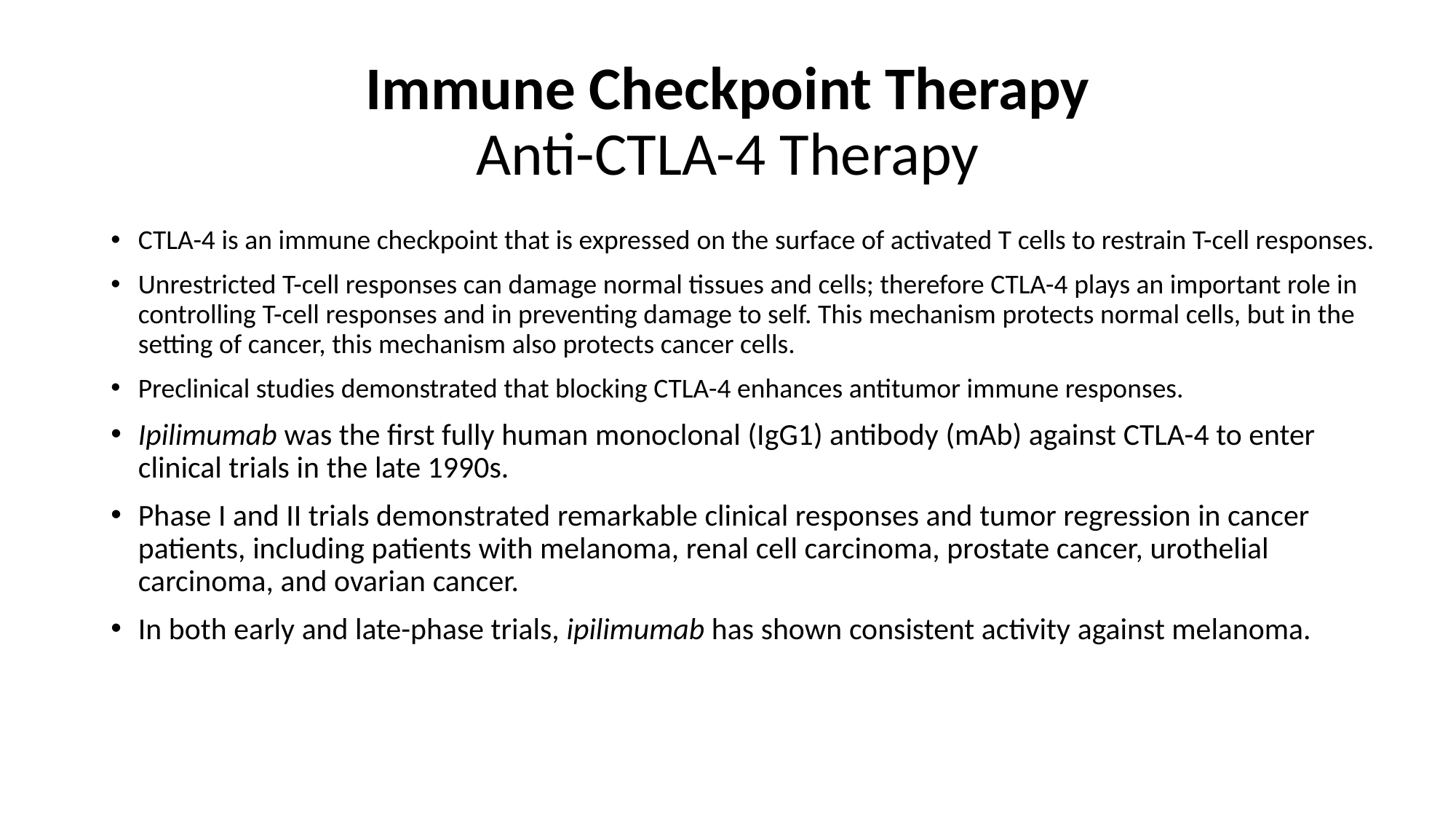

# Immune Checkpoint Therapy Anti-CTLA-4 Therapy
CTLA-4 is an immune checkpoint that is expressed on the surface of activated T cells to restrain T-cell responses.
Unrestricted T-cell responses can damage normal tissues and cells; therefore CTLA-4 plays an important role in controlling T-cell responses and in preventing damage to self. This mechanism protects normal cells, but in the setting of cancer, this mechanism also protects cancer cells.
Preclinical studies demonstrated that blocking CTLA-4 enhances antitumor immune responses.
Ipilimumab was the first fully human monoclonal (IgG1) antibody (mAb) against CTLA-4 to enter clinical trials in the late 1990s.
Phase I and II trials demonstrated remarkable clinical responses and tumor regression in cancer patients, including patients with melanoma, renal cell carcinoma, prostate cancer, urothelial carcinoma, and ovarian cancer.
In both early and late-phase trials, ipilimumab has shown consistent activity against melanoma.